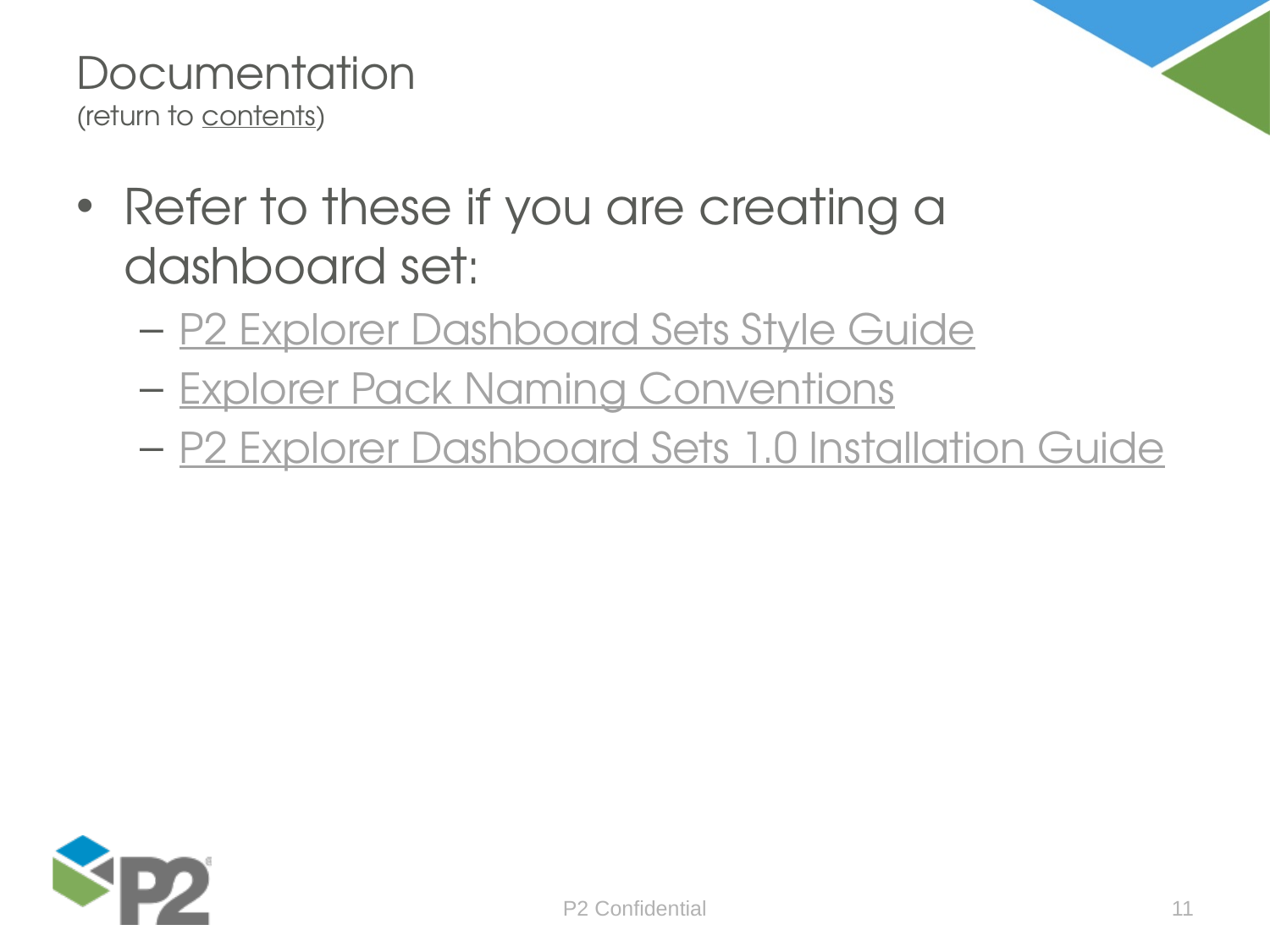

# Documentation (return to contents)
Refer to these if you are creating a dashboard set:
P2 Explorer Dashboard Sets Style Guide
Explorer Pack Naming Conventions
P2 Explorer Dashboard Sets 1.0 Installation Guide

P2 Confidential
11